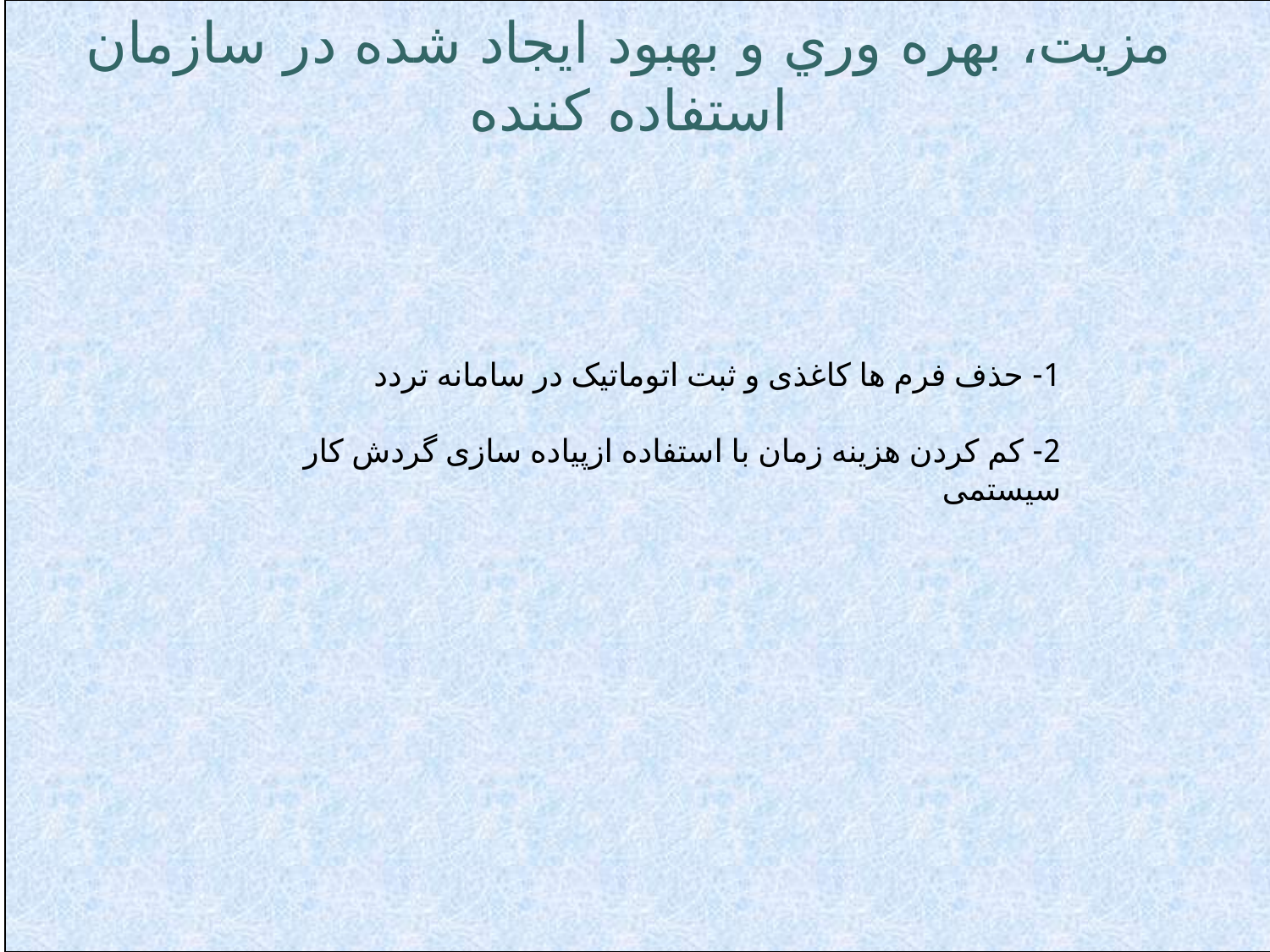

مزيت، بهره وري و بهبود ايجاد شده در سازمان استفاده كننده
# Appropriate Use of Images

1- حذف فرم ها کاغذی و ثبت اتوماتیک در سامانه تردد

2- کم کردن هزینه زمان با استفاده ازپیاده سازی گردش کار سیستمی